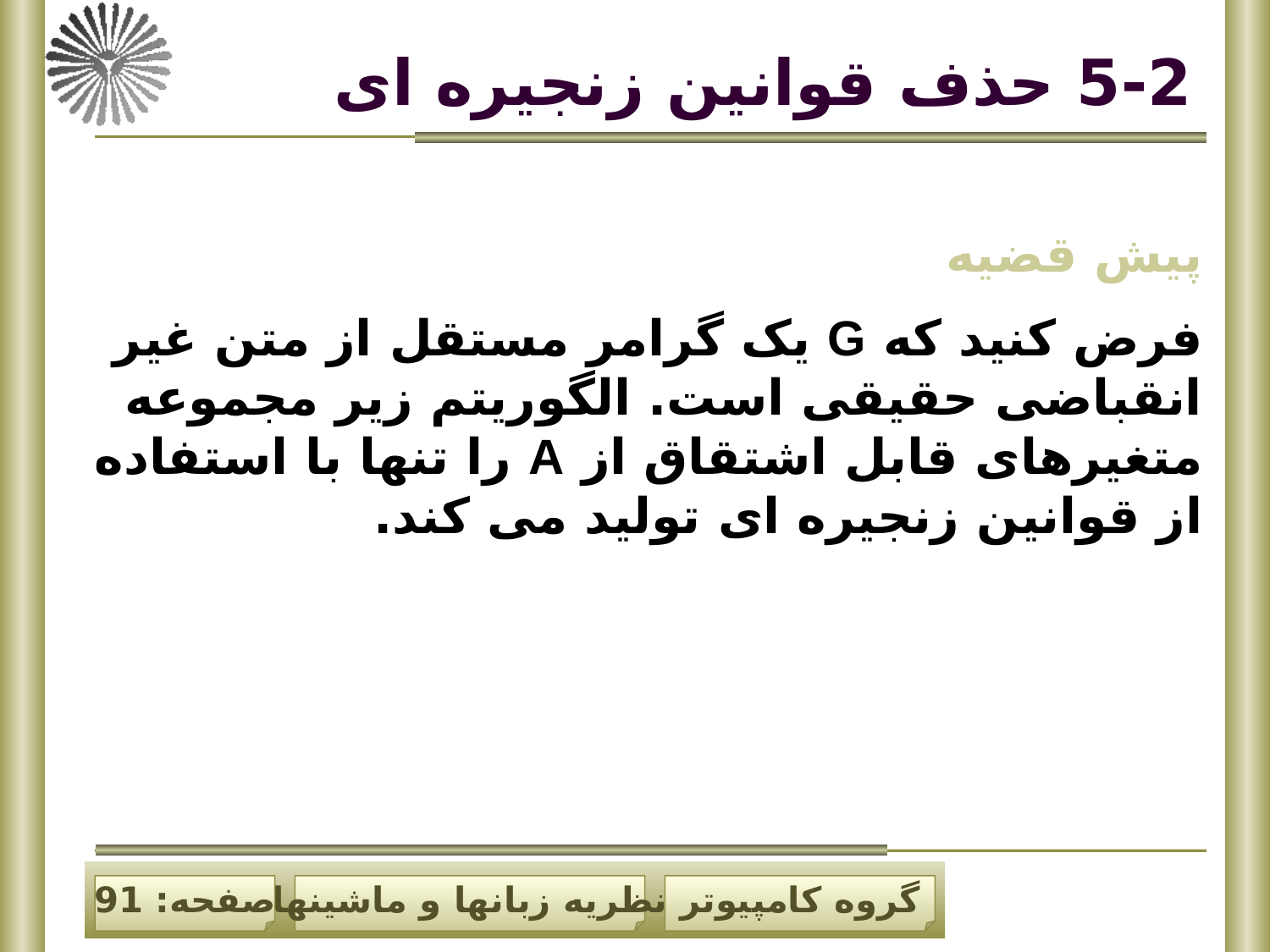

# 5-2 حذف قوانین زنجیره ای
پیش قضیه
فرض کنید که G یک گرامر مستقل از متن غیر انقباضی حقیقی است. الگوریتم زیر مجموعه متغیرهای قابل اشتقاق از A را تنها با استفاده از قوانین زنجیره ای تولید می کند.